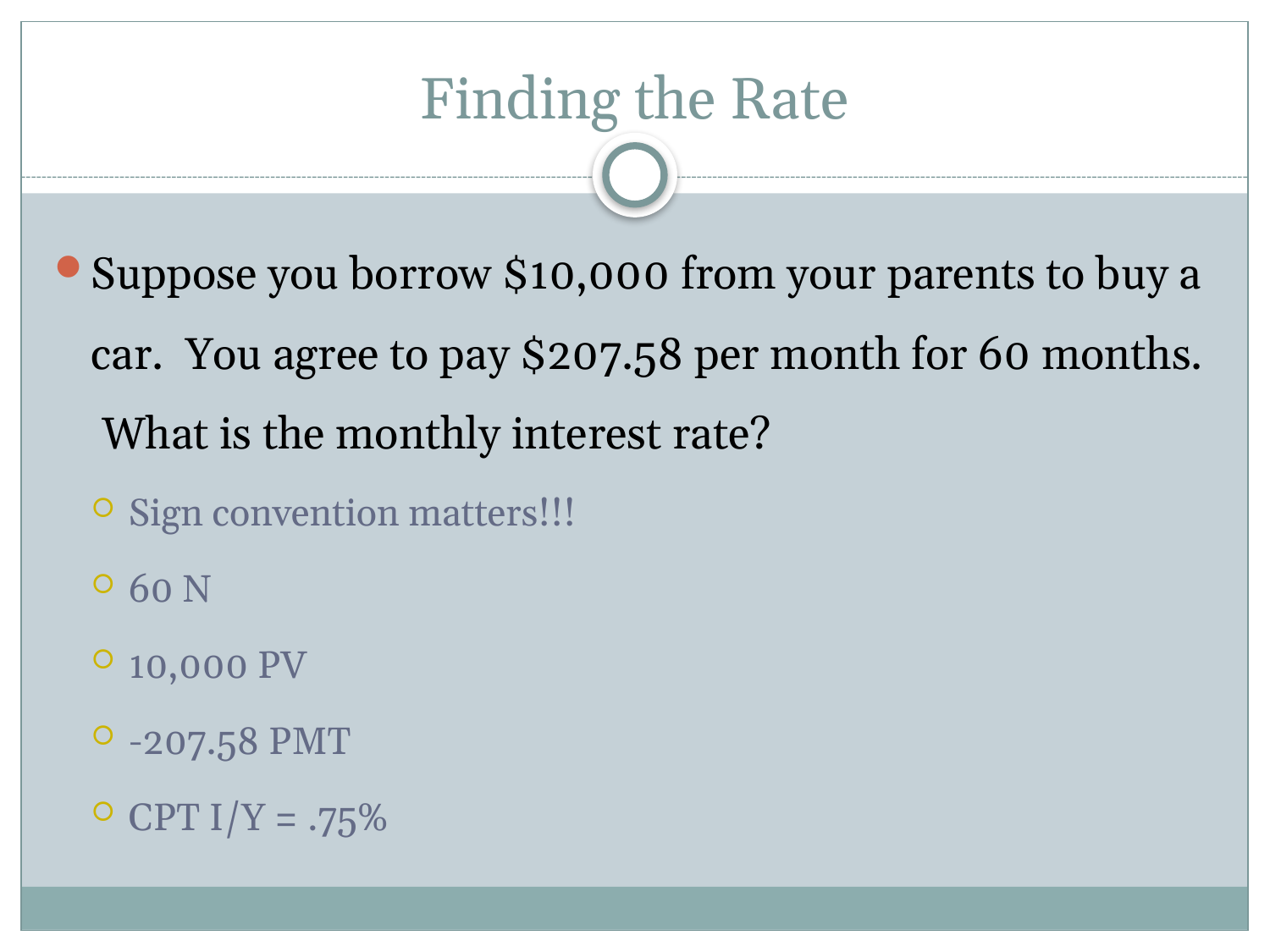

# Finding the Rate
Suppose you borrow $10,000 from your parents to buy a car.  You agree to pay $207.58 per month for 60 months.  What is the monthly interest rate?
Sign convention matters!!!
60 N
10,000 PV
-207.58 PMT
CPT I/Y = .75%